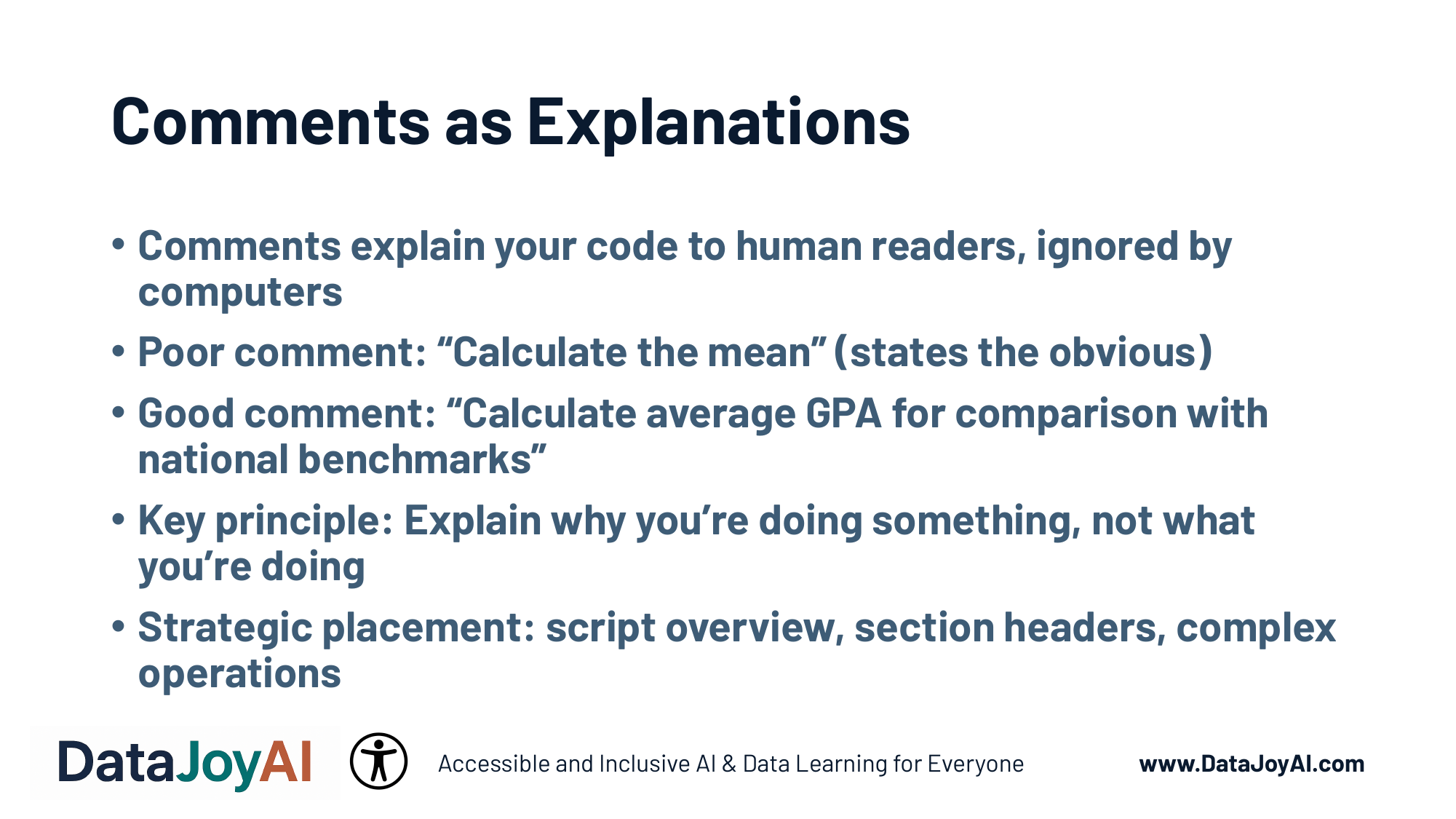

# Comments as Explanations
Comments explain your code to human readers, ignored by computers
Poor comment: “Calculate the mean” (states the obvious)
Good comment: “Calculate average GPA for comparison with national benchmarks”
Key principle: Explain why you’re doing something, not what you’re doing
Strategic placement: script overview, section headers, complex operations